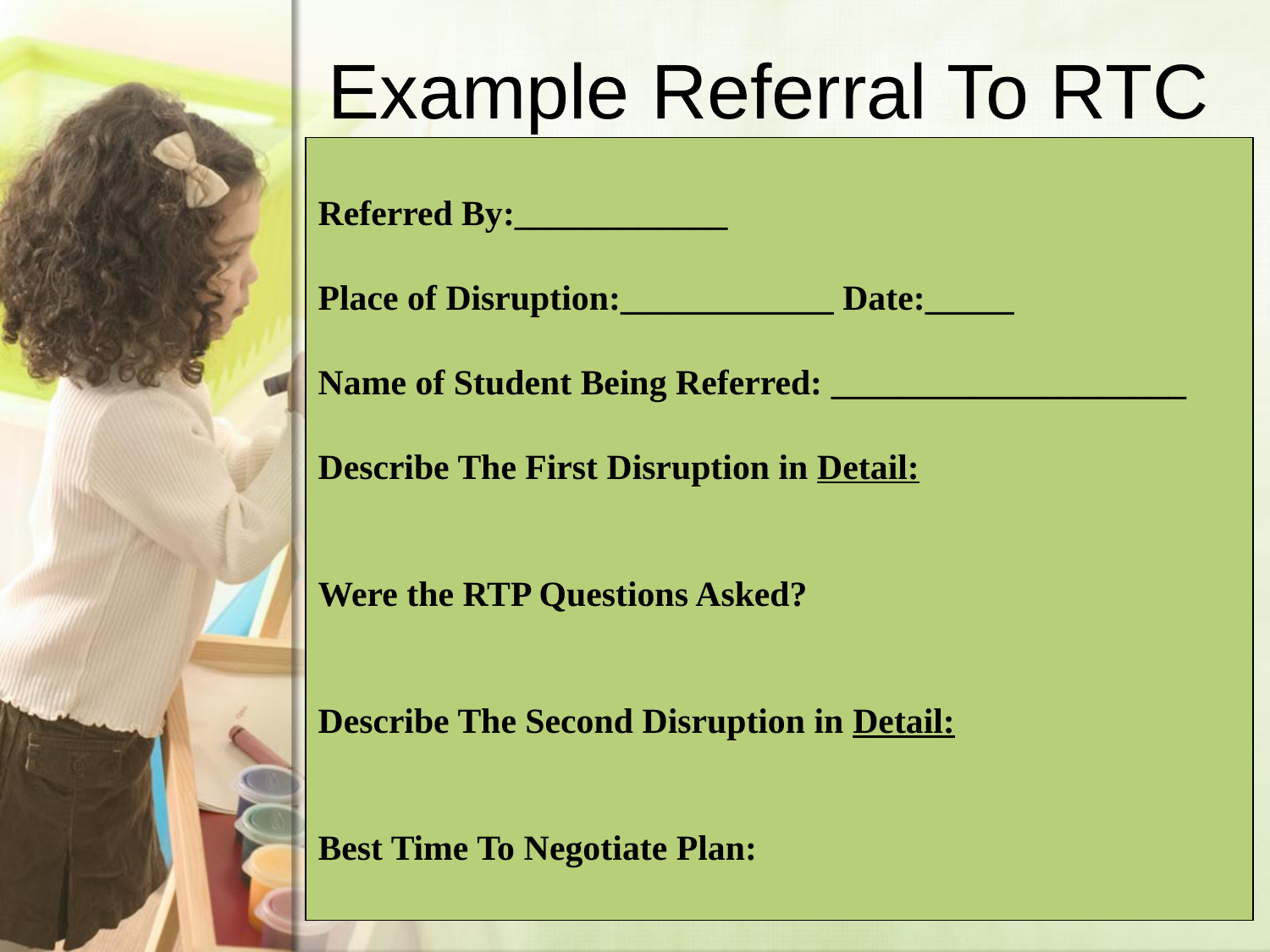

# Example Referral To RTC
Referred By:____________

Place of Disruption:____________ Date:_____

Name of Student Being Referred: ____________________

Describe The First Disruption in Detail:

Were the RTP Questions Asked?

Describe The Second Disruption in Detail:

Best Time To Negotiate Plan: